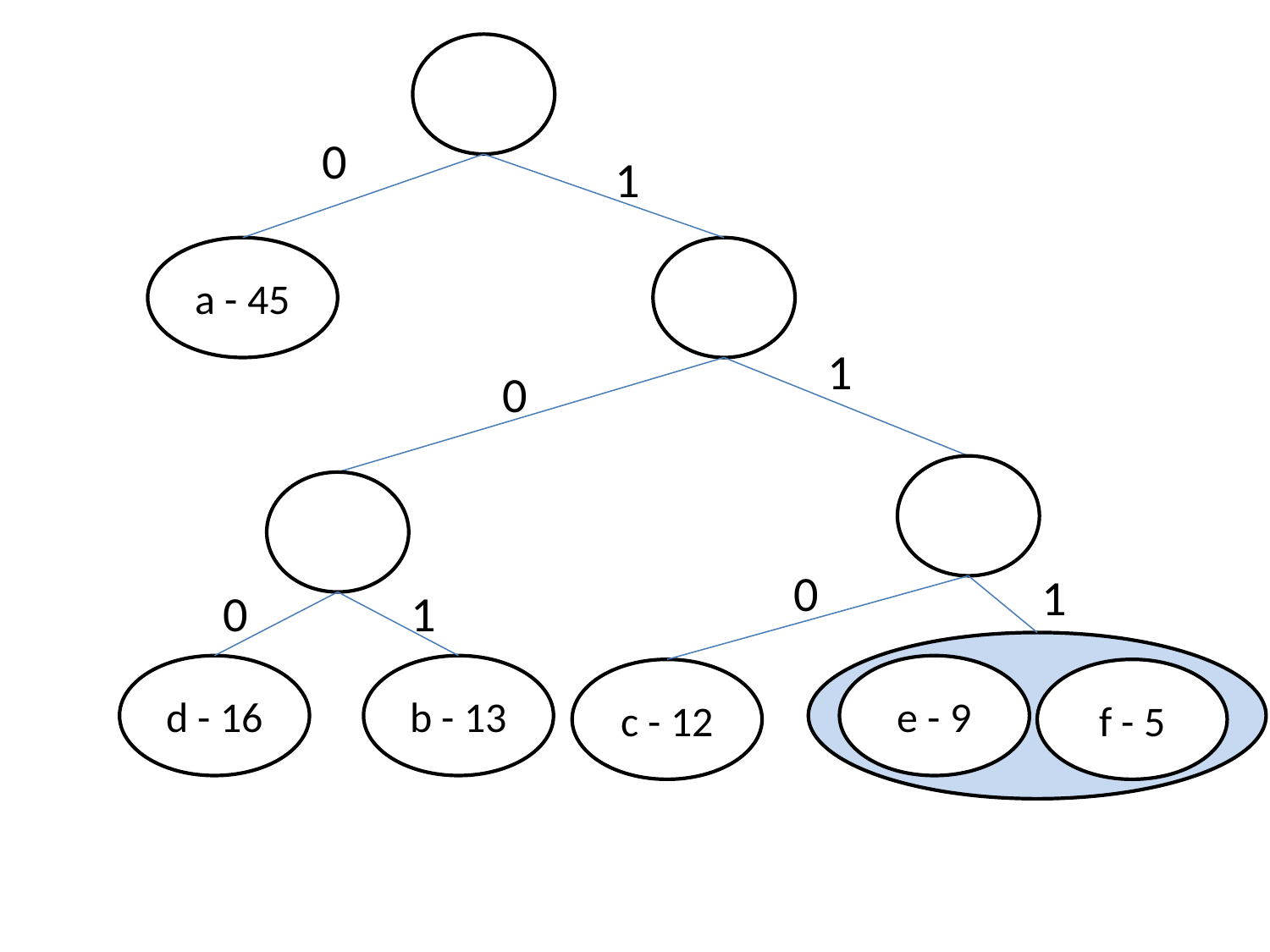

0
1
а - 45

1
0

0
1
0
1

d - 16
b - 13
e - 9
c - 12
f - 5